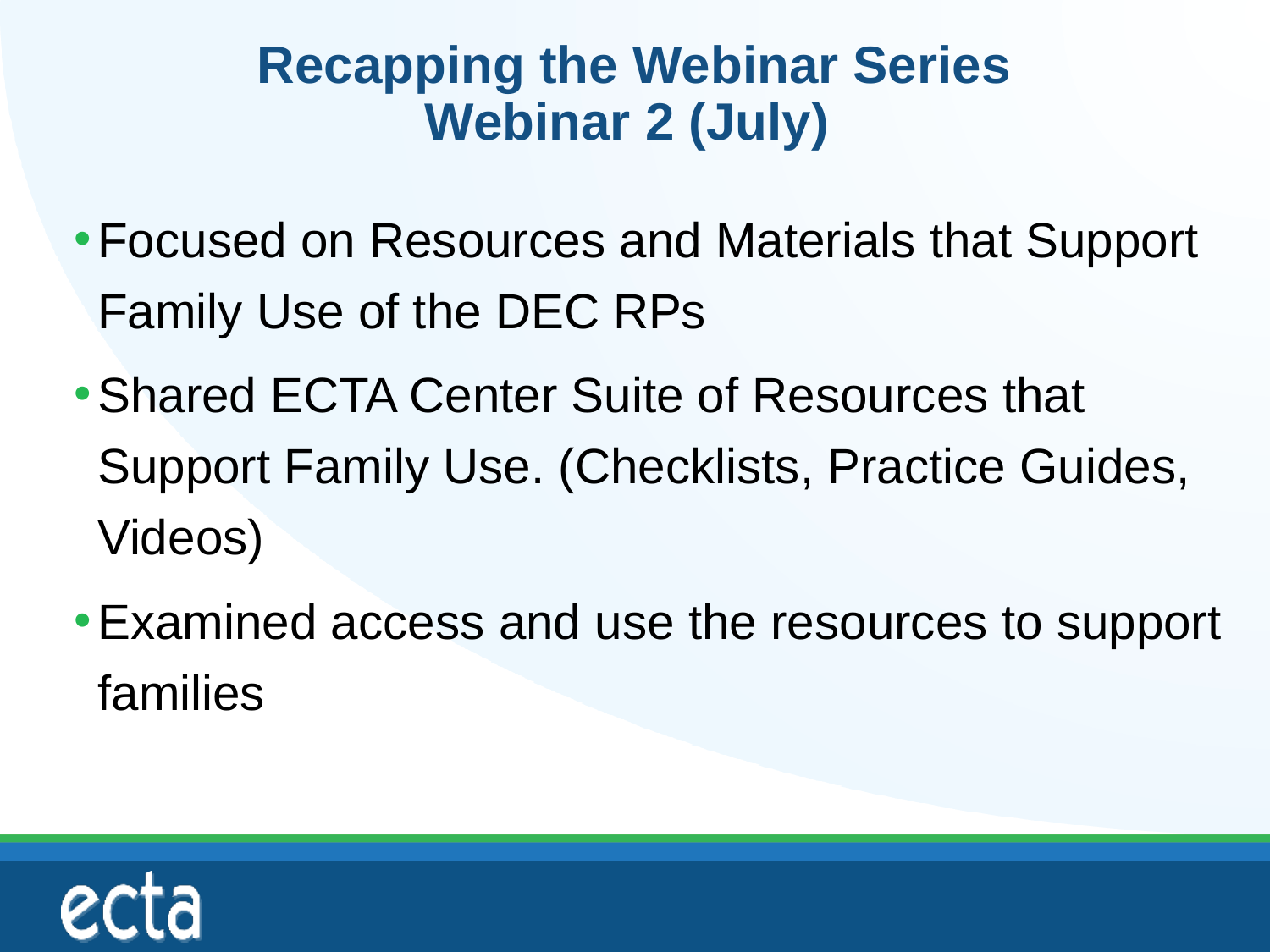

# Recapping the Webinar Series Webinar 2 (July)
Focused on Resources and Materials that Support Family Use of the DEC RPs
Shared ECTA Center Suite of Resources that Support Family Use. (Checklists, Practice Guides, Videos)
Examined access and use the resources to support families